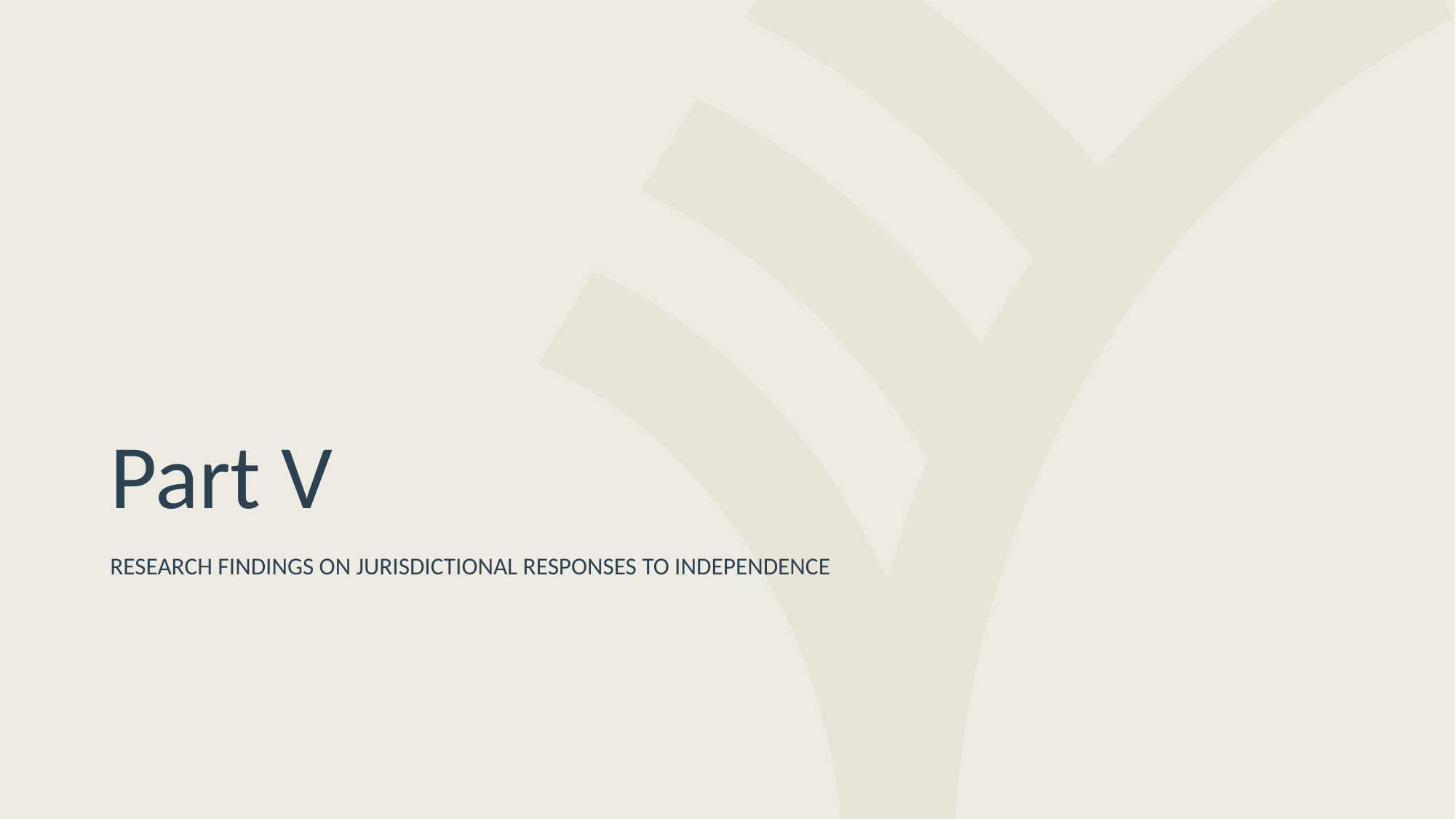

# Part V
Research findings on jurisdictional responses to independence